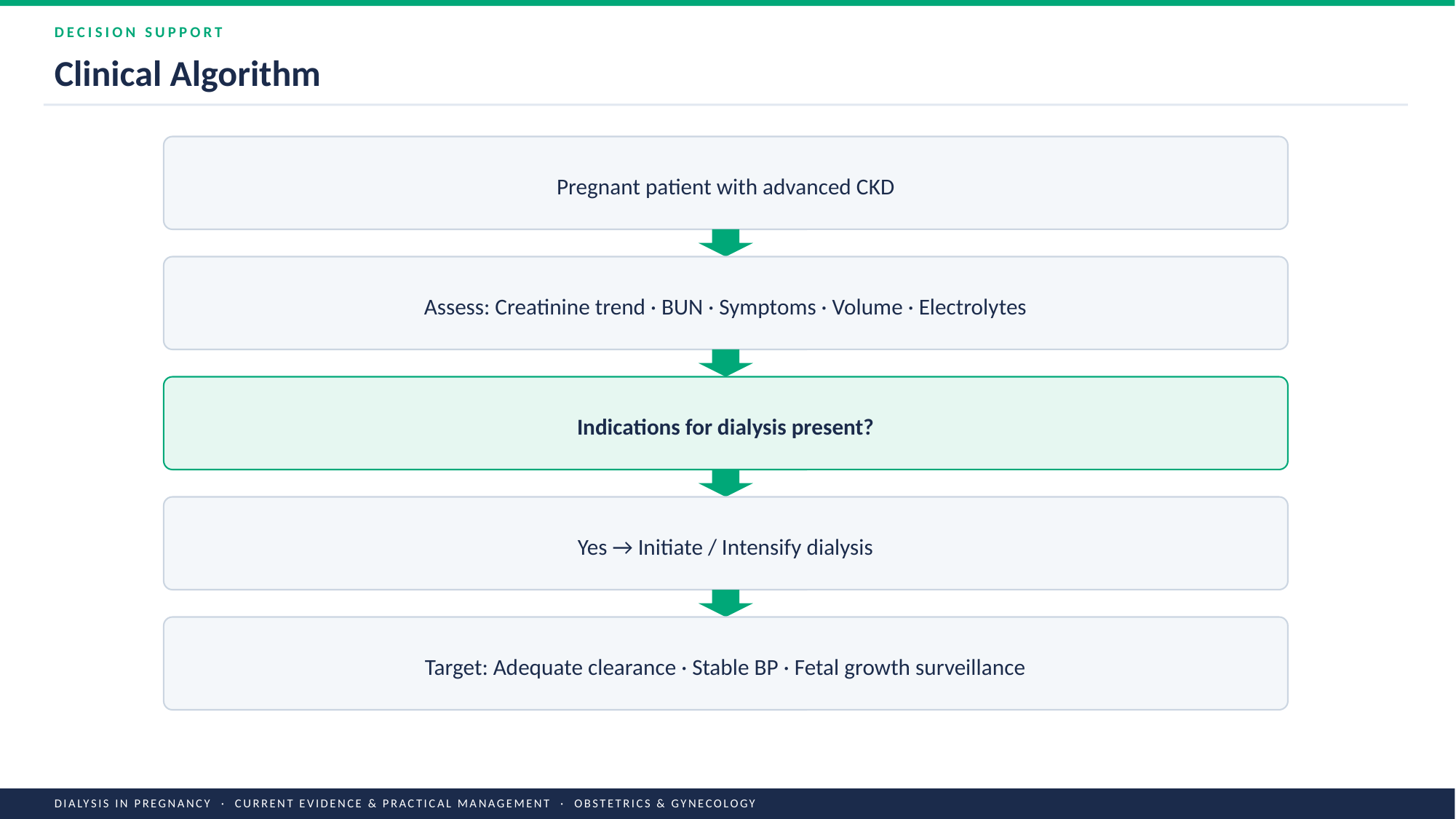

DECISION SUPPORT
Clinical Algorithm

Pregnant patient with advanced CKD

Assess: Creatinine trend · BUN · Symptoms · Volume · Electrolytes

Indications for dialysis present?

Yes → Initiate / Intensify dialysis

Target: Adequate clearance · Stable BP · Fetal growth surveillance

DIALYSIS IN PREGNANCY  ·  CURRENT EVIDENCE & PRACTICAL MANAGEMENT  ·  OBSTETRICS & GYNECOLOGY